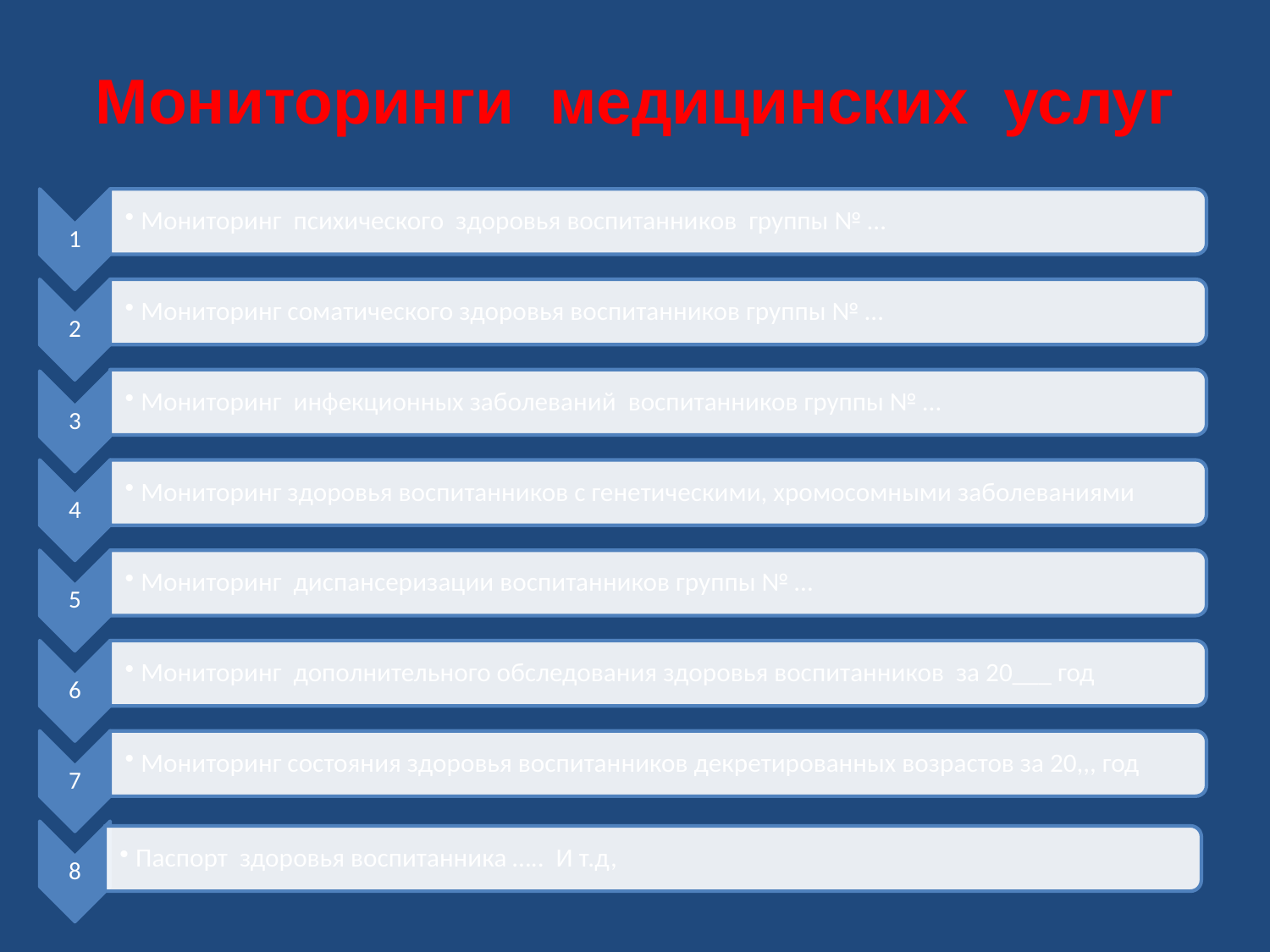

# Мониторинги  медицинских  услуг
1
Мониторинг  психического  здоровья воспитанников  группы № …
2
Мониторинг соматического здоровья воспитанников группы № …
3
Мониторинг  инфекционных заболеваний  воспитанников группы № …
4
Мониторинг здоровья воспитанников с генетическими, хромосомными заболеваниями
5
Мониторинг  диспансеризации воспитанников группы № …
6
Мониторинг  дополнительного обследования здоровья воспитанников  за 20___ год
7
Мониторинг состояния здоровья воспитанников декретированных возрастов за 20,,, год
8
Паспорт  здоровья воспитанника …..  И т.д,